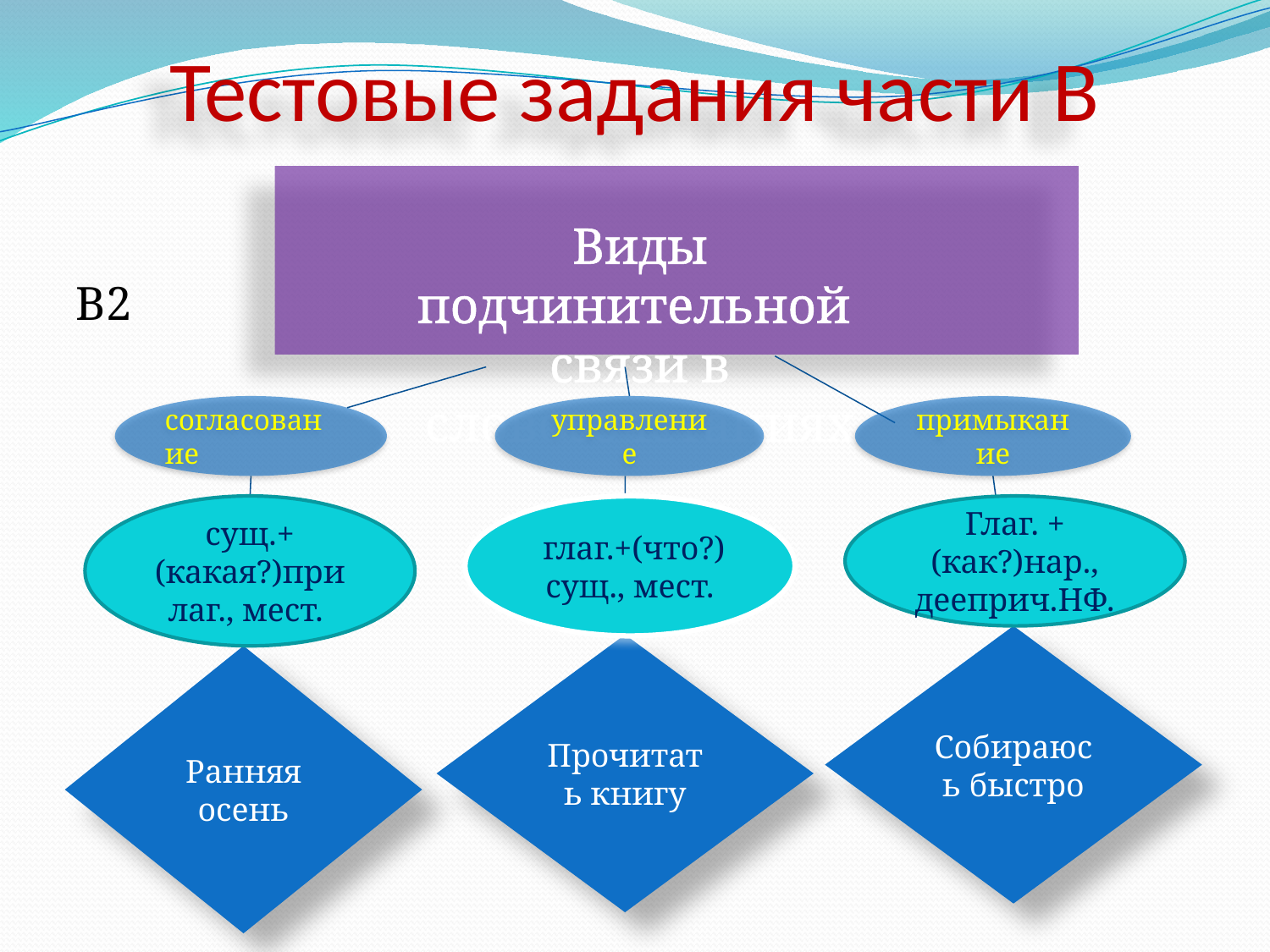

# Тестовые задания части В

Виды подчинительной
связи в словосочетаниях
В2

согласование
управление
примыкание
сущ.+(какая?)прилаг., мест.
 глаг.+(что?) сущ., мест.
Глаг. +(как?)нар.,
дееприч.НФ.
Собираюсь быстро
Прочитать книгу
Ранняя осень